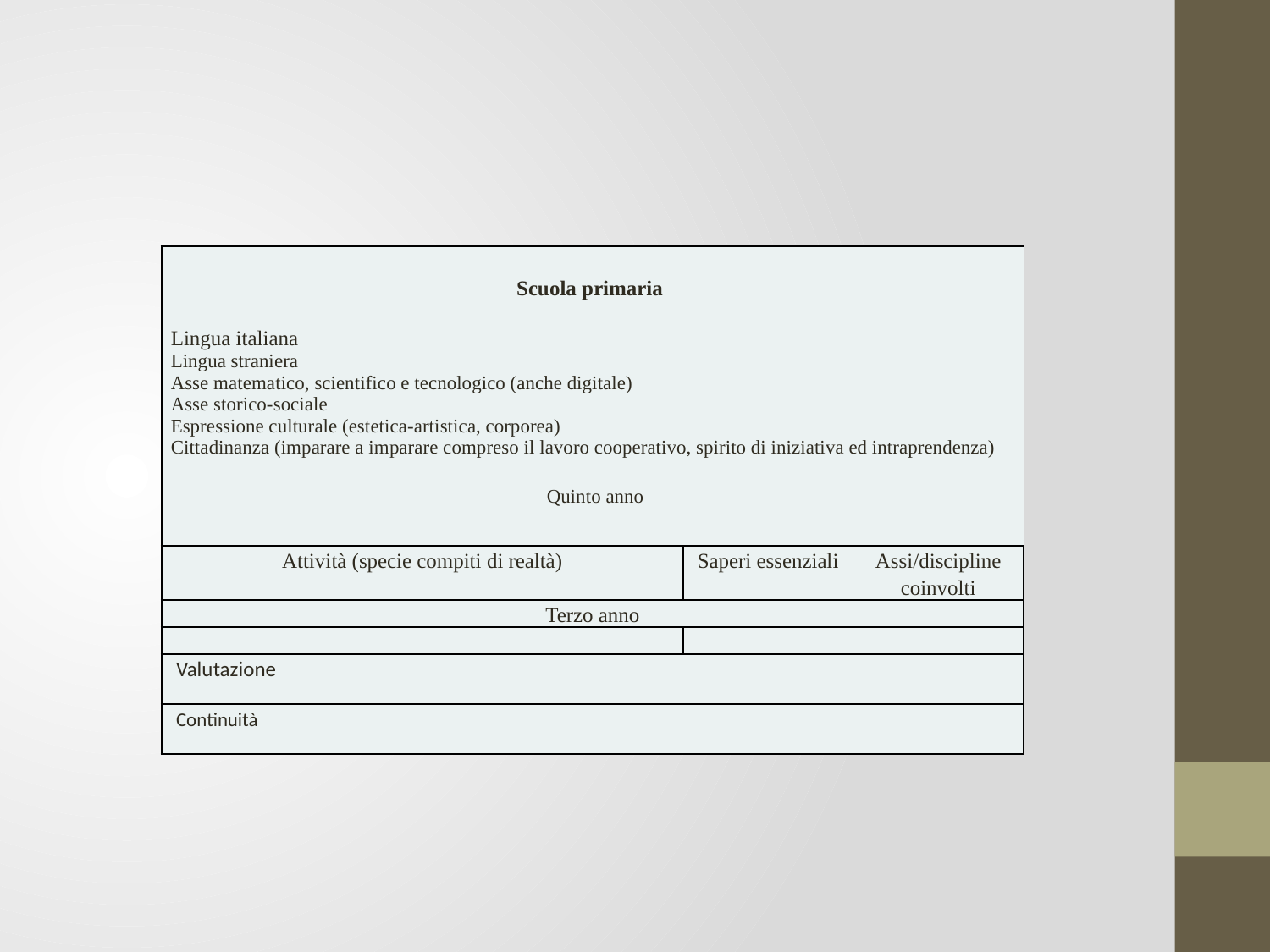

| Scuola primaria   Lingua italiana Lingua straniera Asse matematico, scientifico e tecnologico (anche digitale) Asse storico-sociale Espressione culturale (estetica-artistica, corporea) Cittadinanza (imparare a imparare compreso il lavoro cooperativo, spirito di iniziativa ed intraprendenza)  Quinto anno |  |  |
| --- | --- | --- |
| Attività (specie compiti di realtà) | Saperi essenziali | Assi/discipline coinvolti |
| Terzo anno |  |  |
|  |  |  |
| Valutazione |  |  |
| Continuità |  |  |